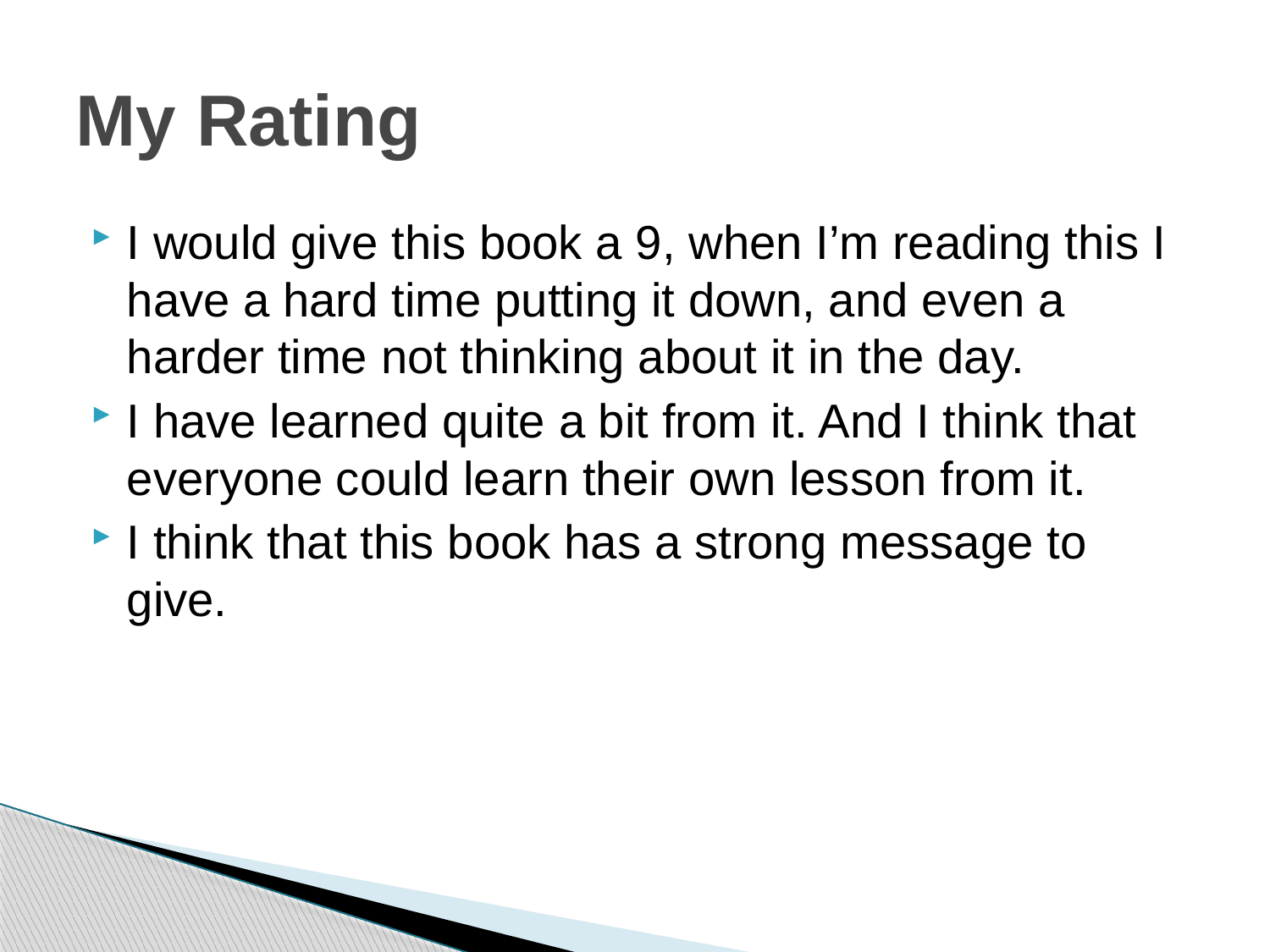

# My Rating
I would give this book a 9, when I’m reading this I have a hard time putting it down, and even a harder time not thinking about it in the day.
I have learned quite a bit from it. And I think that everyone could learn their own lesson from it.
I think that this book has a strong message to give.